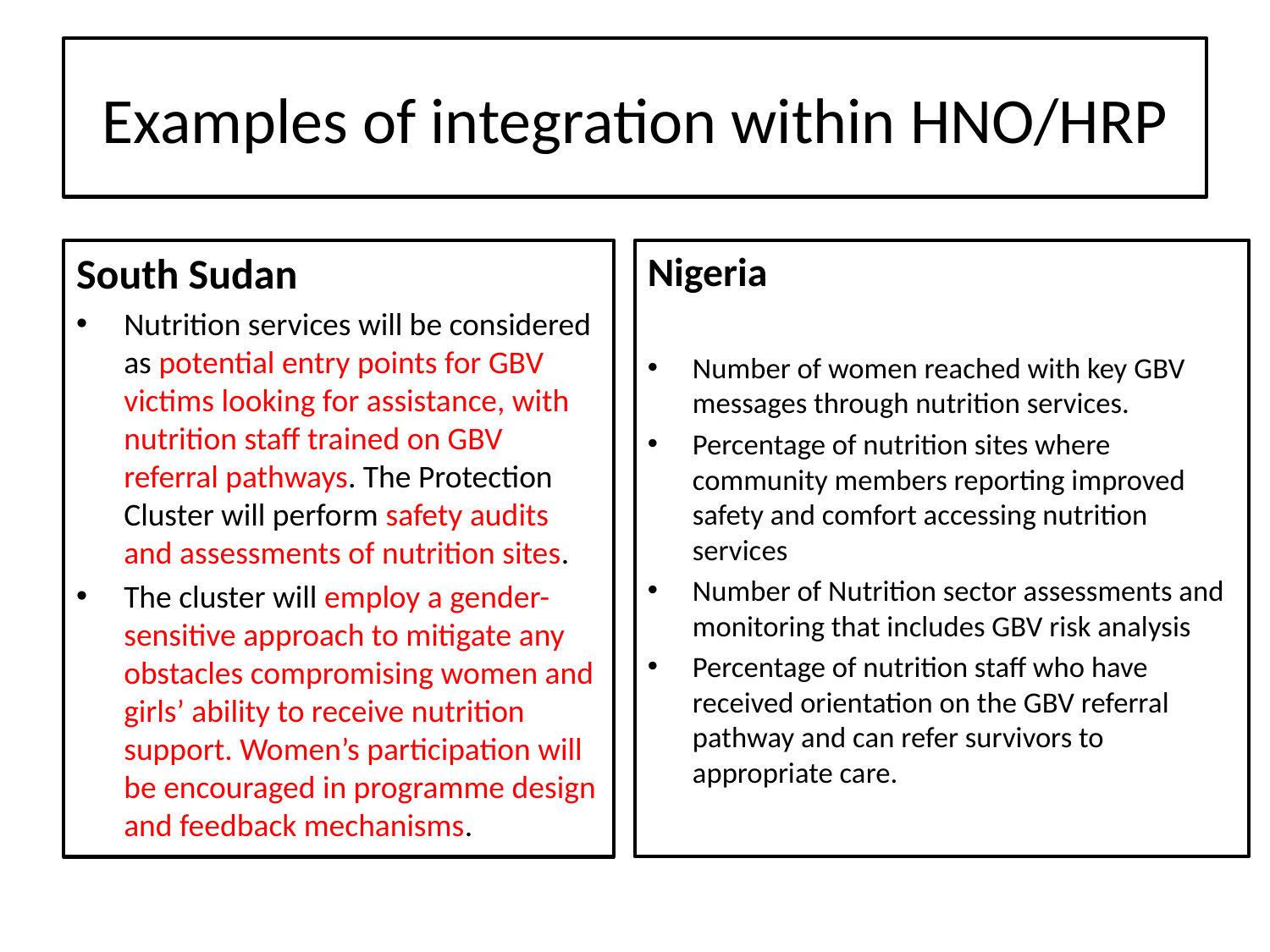

# Examples of integration within HNO/HRP
South Sudan
Nutrition services will be considered as potential entry points for GBV victims looking for assistance, with nutrition staff trained on GBV referral pathways. The Protection Cluster will perform safety audits and assessments of nutrition sites.
The cluster will employ a gender-sensitive approach to mitigate any obstacles compromising women and girls’ ability to receive nutrition support. Women’s participation will be encouraged in programme design and feedback mechanisms.

Nigeria

Number of women reached with key GBV messages through nutrition services.
Percentage of nutrition sites where community members reporting improved safety and comfort accessing nutrition services
Number of Nutrition sector assessments and monitoring that includes GBV risk analysis
Percentage of nutrition staff who have received orientation on the GBV referral pathway and can refer survivors to appropriate care.